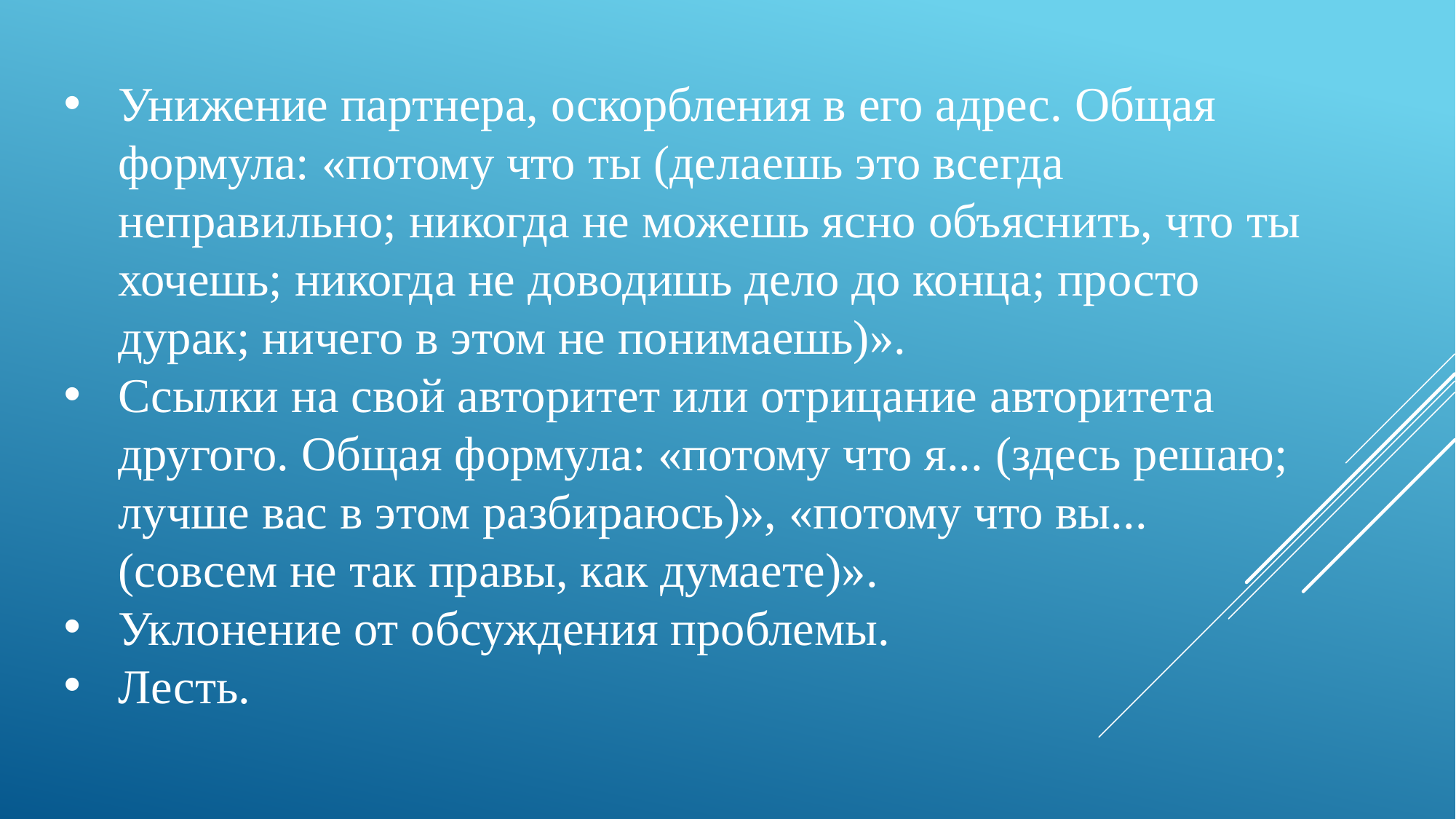

Унижение партнера, оскорбления в его адрес. Общая формула: «потому что ты (делаешь это всегда неправильно; никогда не можешь ясно объяснить, что ты хочешь; никогда не доводишь дело до конца; просто дурак; ничего в этом не понимаешь)».
Ссылки на свой авторитет или отрицание авторитета другого. Общая формула: «потому что я... (здесь решаю; лучше вас в этом разбираюсь)», «потому что вы... (совсем не так правы, как думаете)».
Уклонение от обсуждения проблемы.
Лесть.